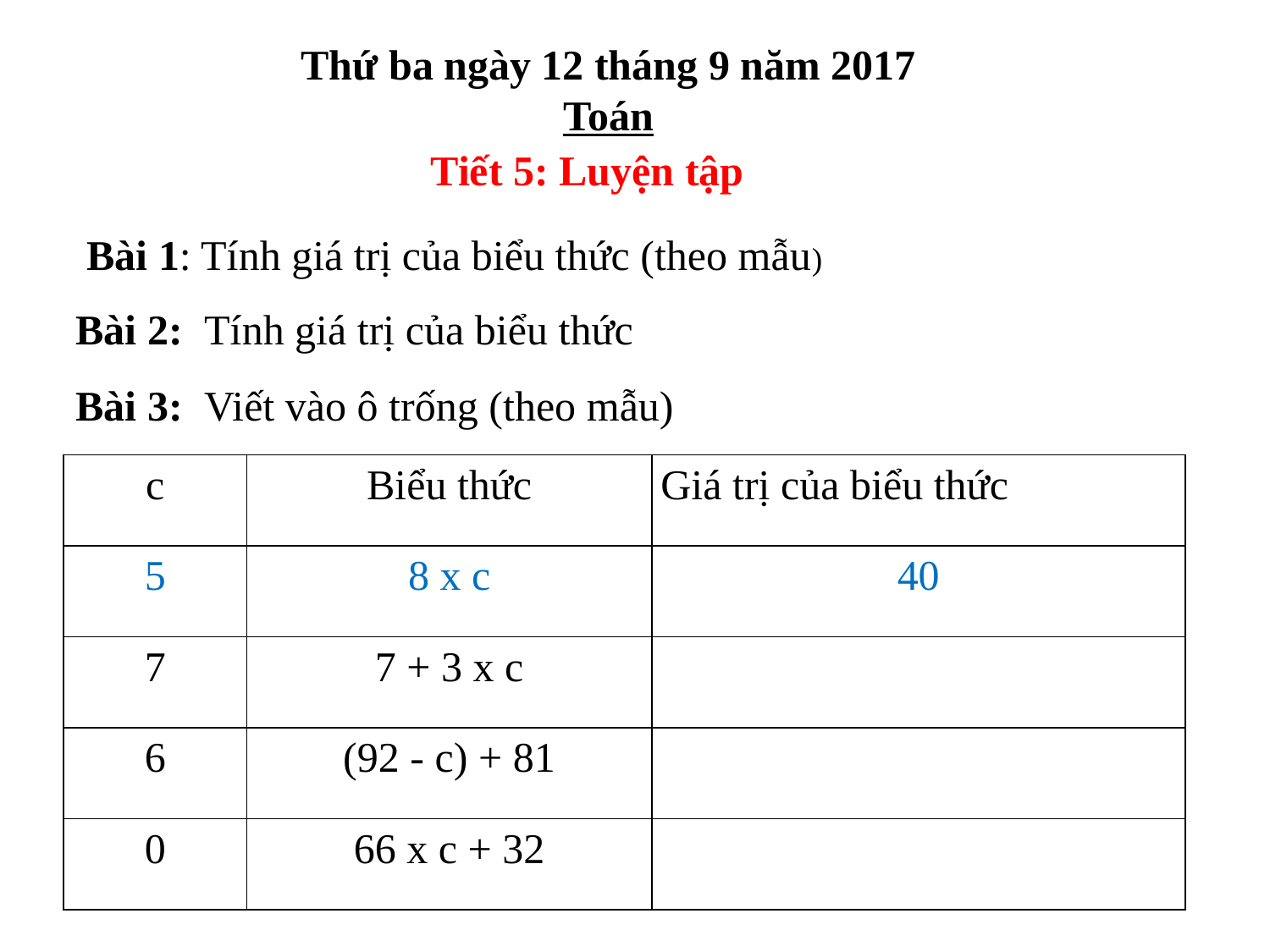

Thứ ba ngày 12 tháng 9 năm 2017
Toán
Tiết 5: Luyện tập

Bài 1: Tính giá trị của biểu thức (theo mẫu)
Bài 2:  Tính giá trị của biểu thức

Bài 3:  Viết vào ô trống (theo mẫu)

| c | Biểu thức | Giá trị của biểu thức |
| --- | --- | --- |
| 5 | 8 x c | 40 |
| 7 | 7 + 3 x c |  |
| 6 | (92 - c) + 81 |  |
| 0 | 66 x c + 32 |  |